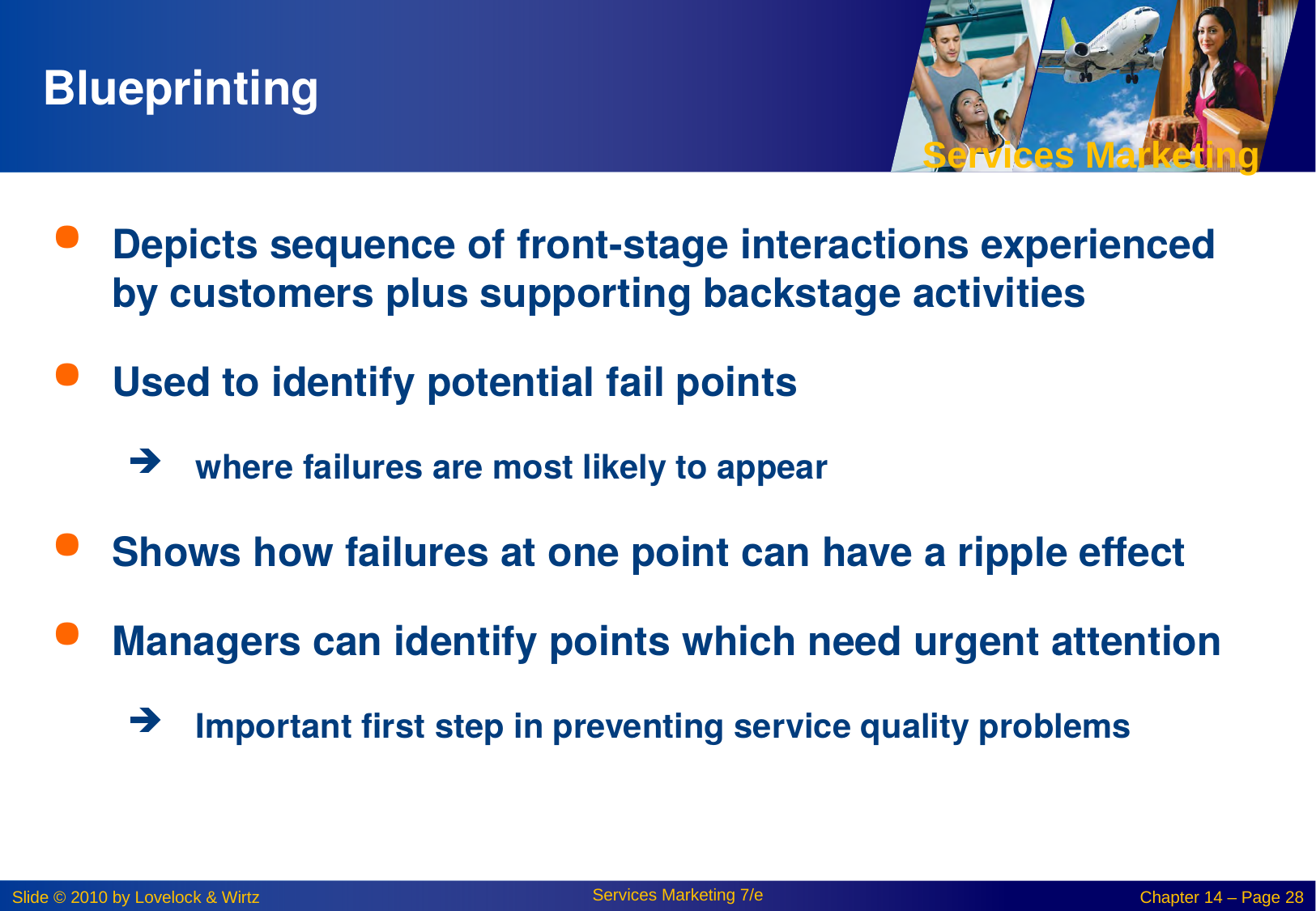

# Blueprinting
Depicts sequence of front-stage interactions experienced by customers plus supporting backstage activities
Used to identify potential fail points
where failures are most likely to appear
Shows how failures at one point can have a ripple effect
Managers can identify points which need urgent attention
Important first step in preventing service quality problems